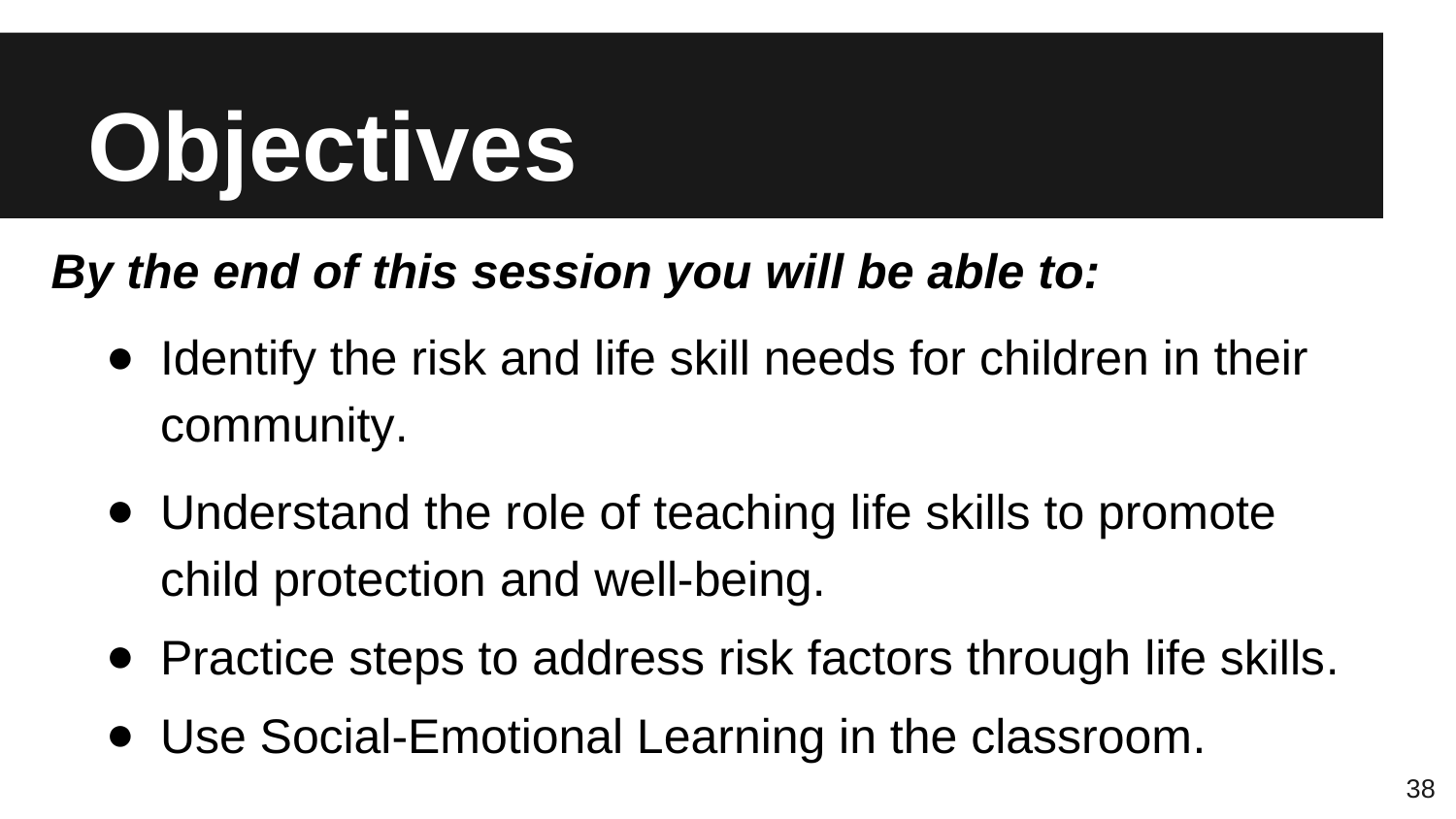

# Objectives
By the end of this session you will be able to:
Identify the risk and life skill needs for children in their community.
Understand the role of teaching life skills to promote child protection and well-being.
Practice steps to address risk factors through life skills.
Use Social-Emotional Learning in the classroom.
38